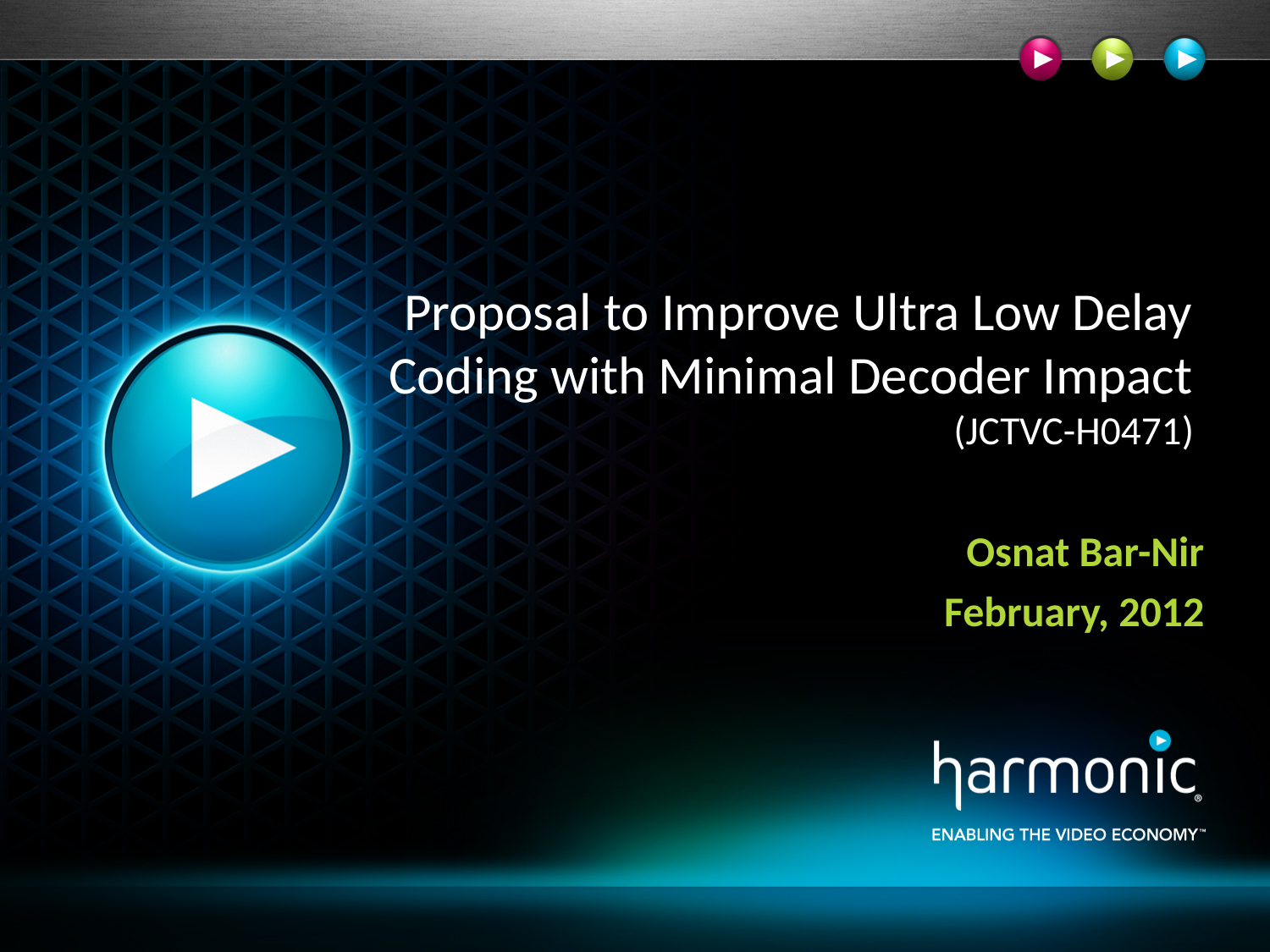

# Proposal to Improve Ultra Low Delay Coding with Minimal Decoder Impact (JCTVC-H0471)
Osnat Bar-Nir
February, 2012